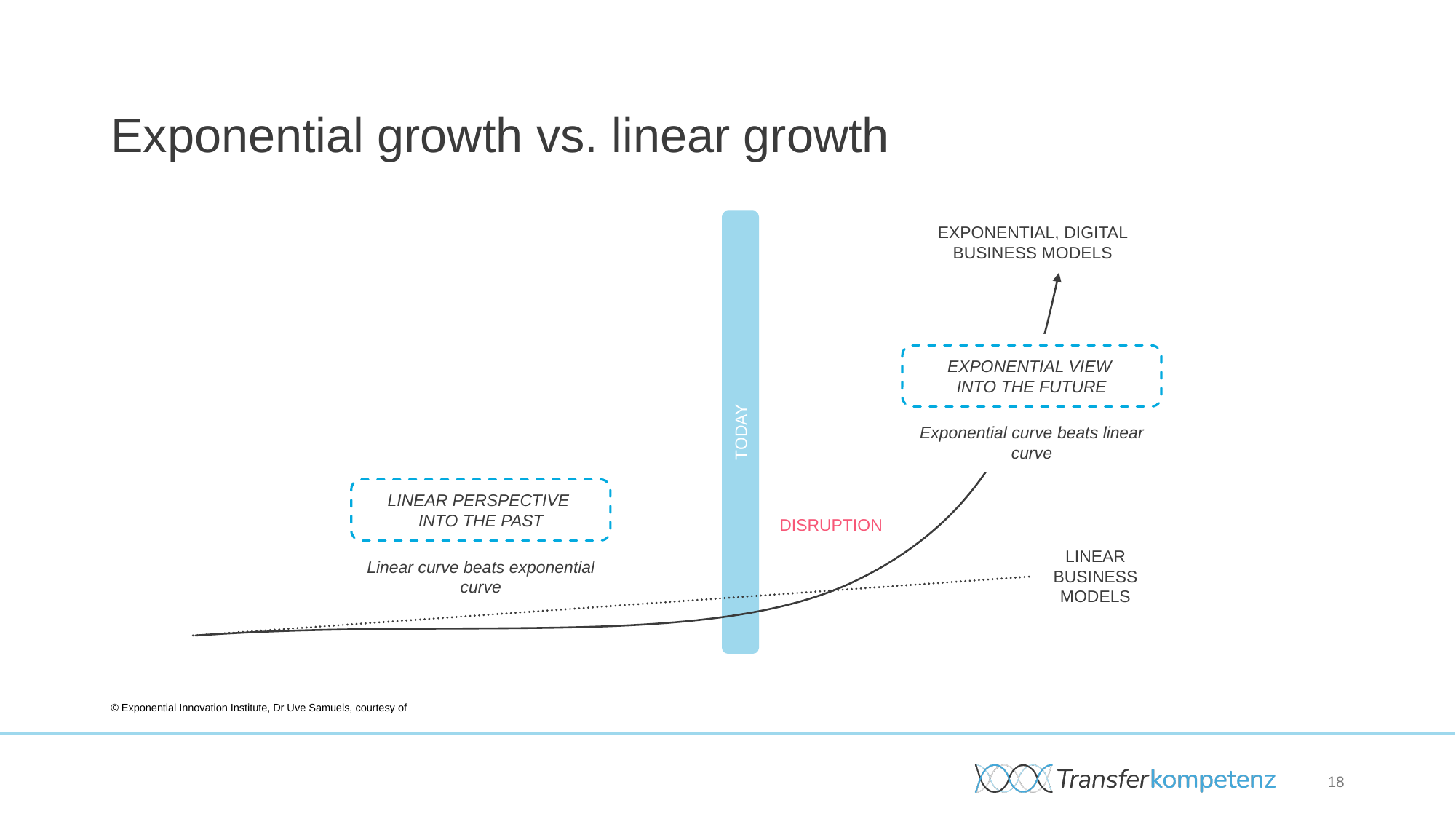

# Exponential growth vs. linear growth
EXPONENTIAL, DIGITAL BUSINESS MODELS

EXPONENTIAL VIEW
INTO THE FUTURE
TODAY
Exponential curve beats linear curve
LINEAR PERSPECTIVE
INTO THE PAST
DISRUPTION
LINEAR BUSINESS MODELS
Linear curve beats exponential curve
© Exponential Innovation Institute, Dr Uve Samuels, courtesy of
18